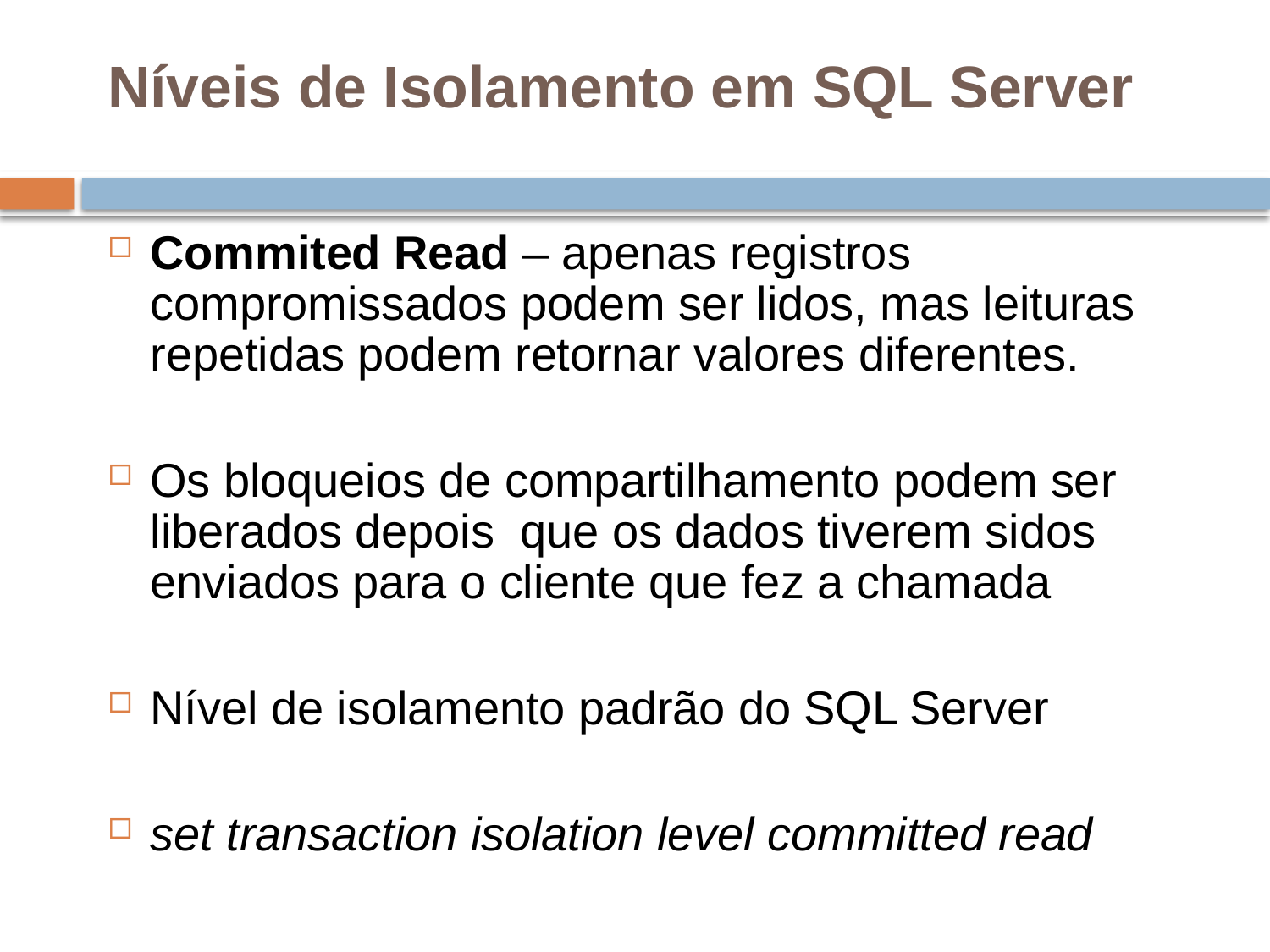

# Níveis de Isolamento em SQL Server
Commited Read – apenas registros compromissados podem ser lidos, mas leituras repetidas podem retornar valores diferentes.

Os bloqueios de compartilhamento podem ser liberados depois  que os dados tiverem sidos enviados para o cliente que fez a chamada

Nível de isolamento padrão do SQL Server

set transaction isolation level committed read